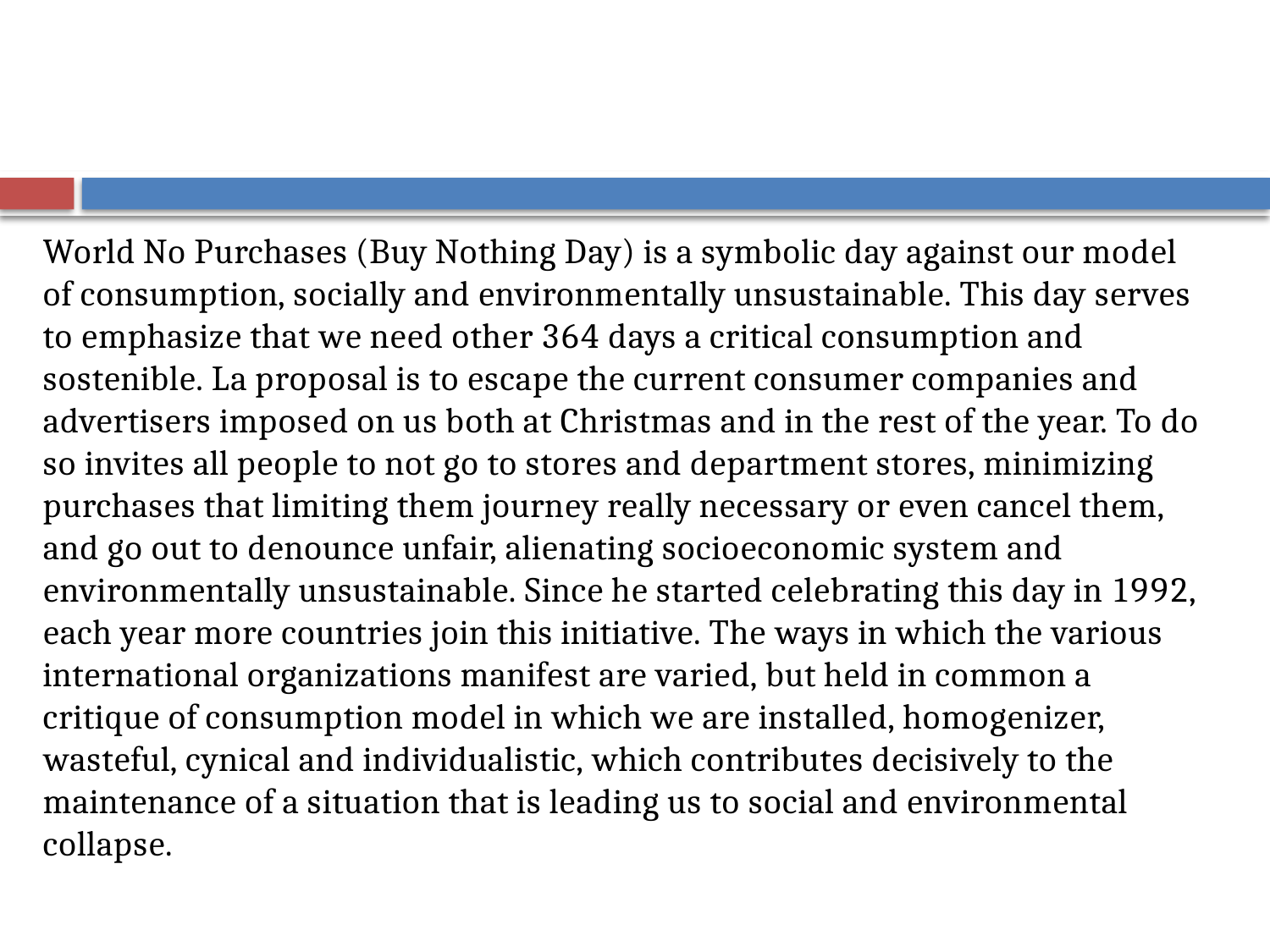

#
World No Purchases (Buy Nothing Day) is a symbolic day against our model of consumption, socially and environmentally unsustainable. This day serves to emphasize that we need other 364 days a critical consumption and sostenible. La proposal is to escape the current consumer companies and advertisers imposed on us both at Christmas and in the rest of the year. To do so invites all people to not go to stores and department stores, minimizing purchases that limiting them journey really necessary or even cancel them, and go out to denounce unfair, alienating socioeconomic system and environmentally unsustainable. Since he started celebrating this day in 1992, each year more countries join this initiative. The ways in which the various international organizations manifest are varied, but held in common a critique of consumption model in which we are installed, homogenizer, wasteful, cynical and individualistic, which contributes decisively to the maintenance of a situation that is leading us to social and environmental collapse.